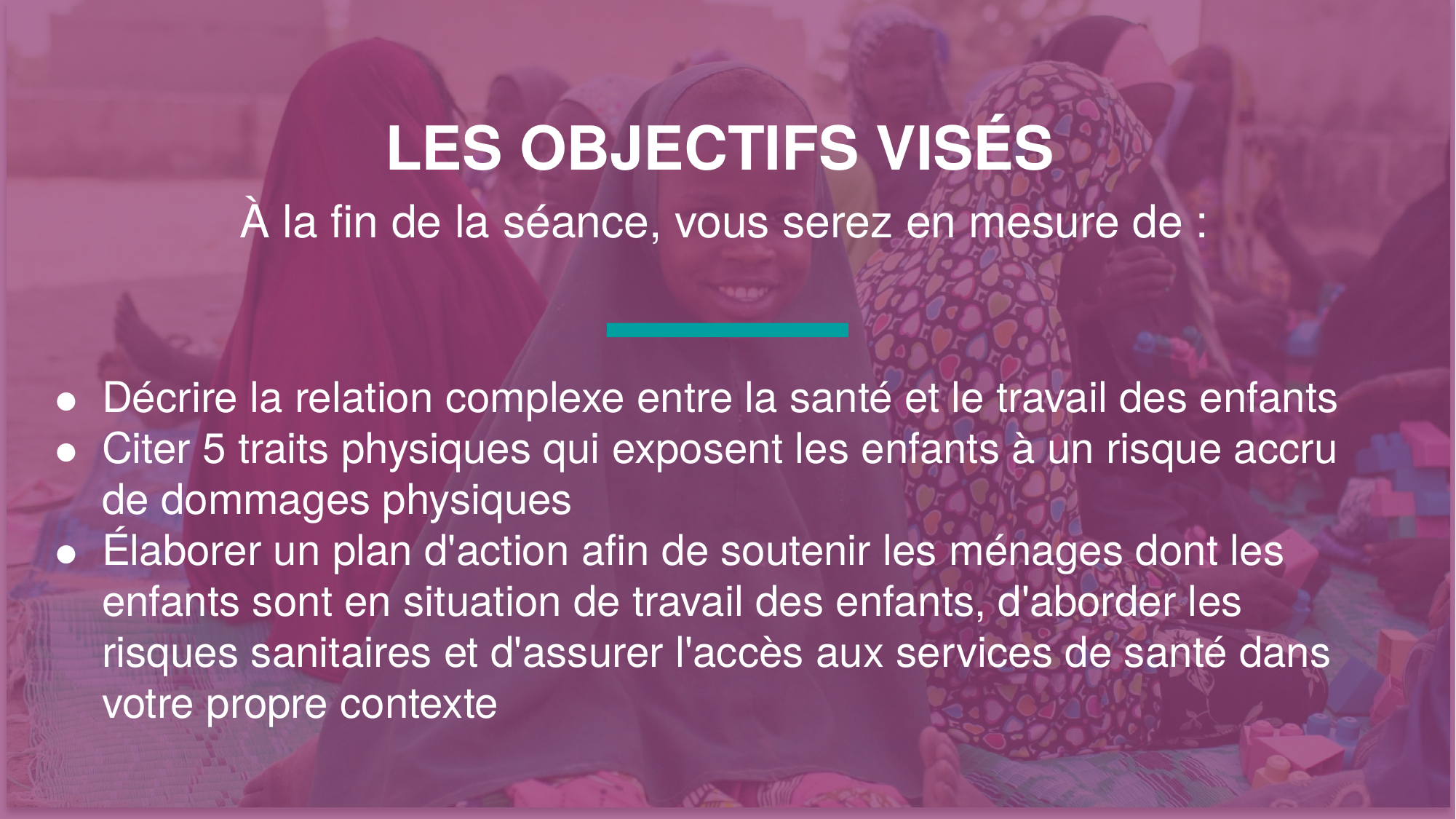

LES OBJECTIFS VISÉS
À la fin de la séance, vous serez en mesure de :
Décrire la relation complexe entre la santé et le travail des enfants
Citer 5 traits physiques qui exposent les enfants à un risque accru de dommages physiques
Élaborer un plan d'action afin de soutenir les ménages dont les enfants sont en situation de travail des enfants, d'aborder les risques sanitaires et d'assurer l'accès aux services de santé dans votre propre contexte